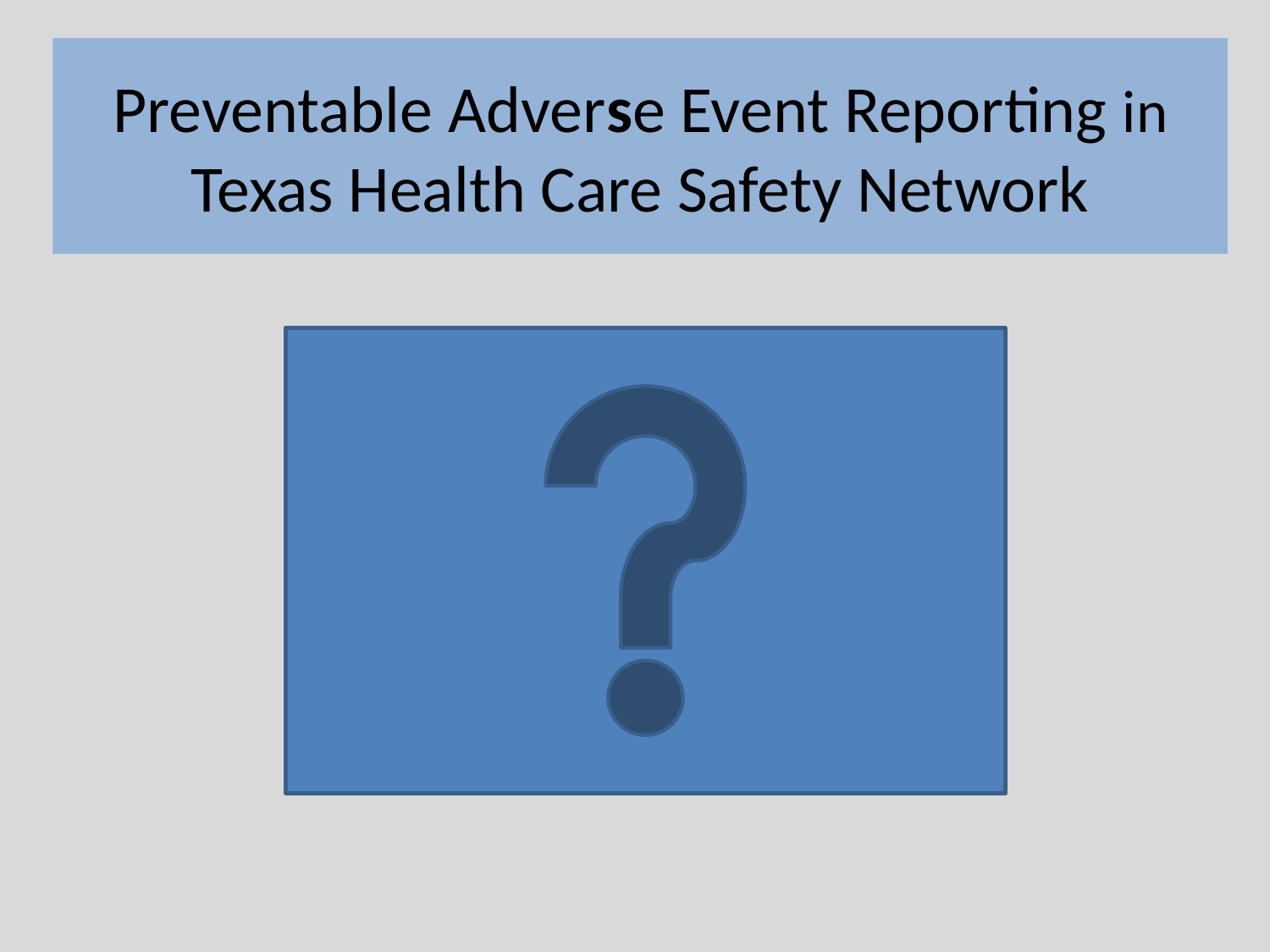

# Preventable Adverse Event Reporting in Texas Health Care Safety Network